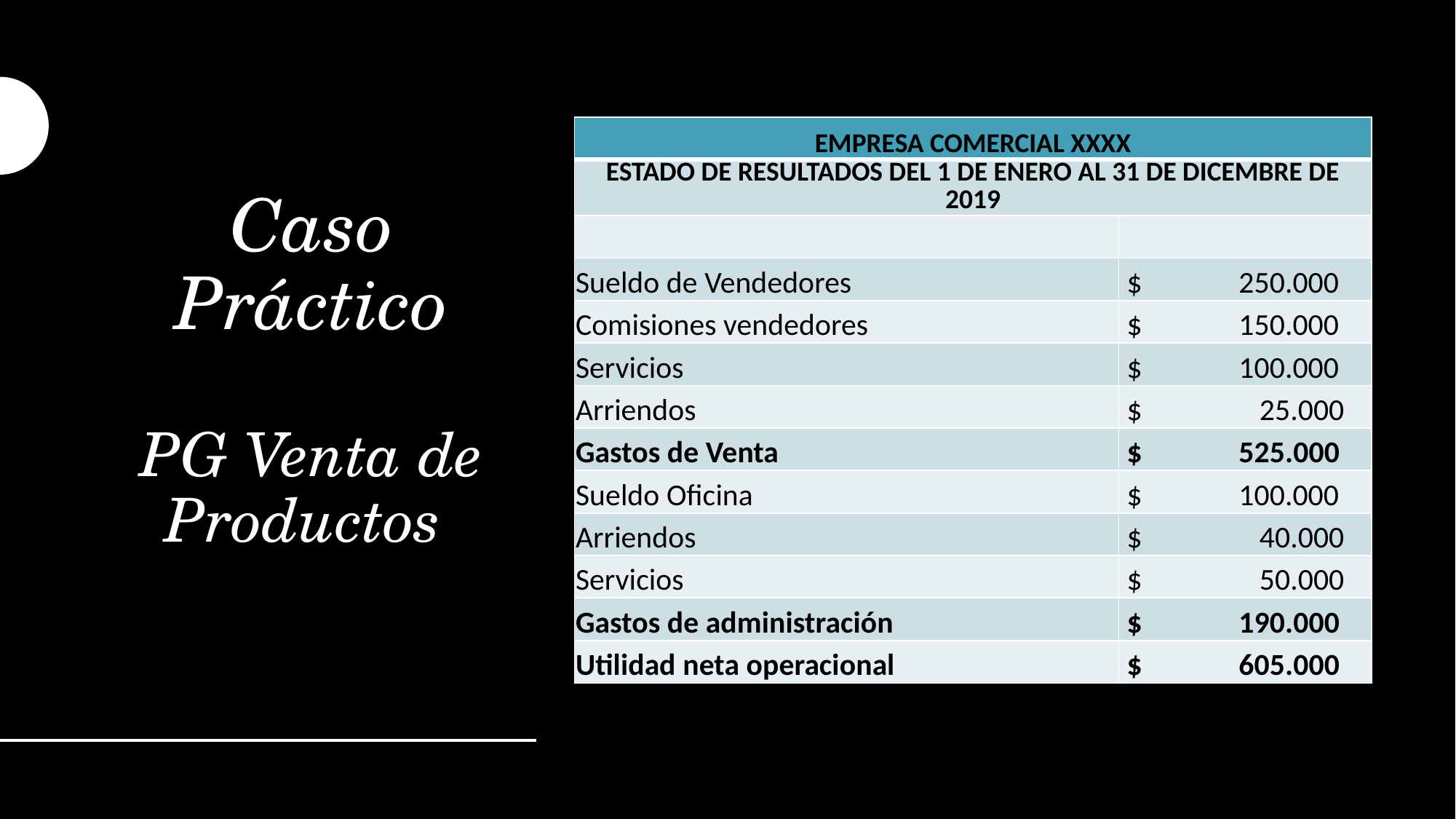

# Caso Práctico PG Venta de Productos
| EMPRESA COMERCIAL XXXX |  |
| --- | --- |
| ESTADO DE RESULTADOS DEL 1 DE ENERO AL 31 DE DICEMBRE DE 2019 |  |
|  |  |
| Sueldo de Vendedores | $ 250.000 |
| Comisiones vendedores | $ 150.000 |
| Servicios | $ 100.000 |
| Arriendos | $ 25.000 |
| Gastos de Venta | $ 525.000 |
| Sueldo Oficina | $ 100.000 |
| Arriendos | $ 40.000 |
| Servicios | $ 50.000 |
| Gastos de administración | $ 190.000 |
| Utilidad neta operacional | $ 605.000 |